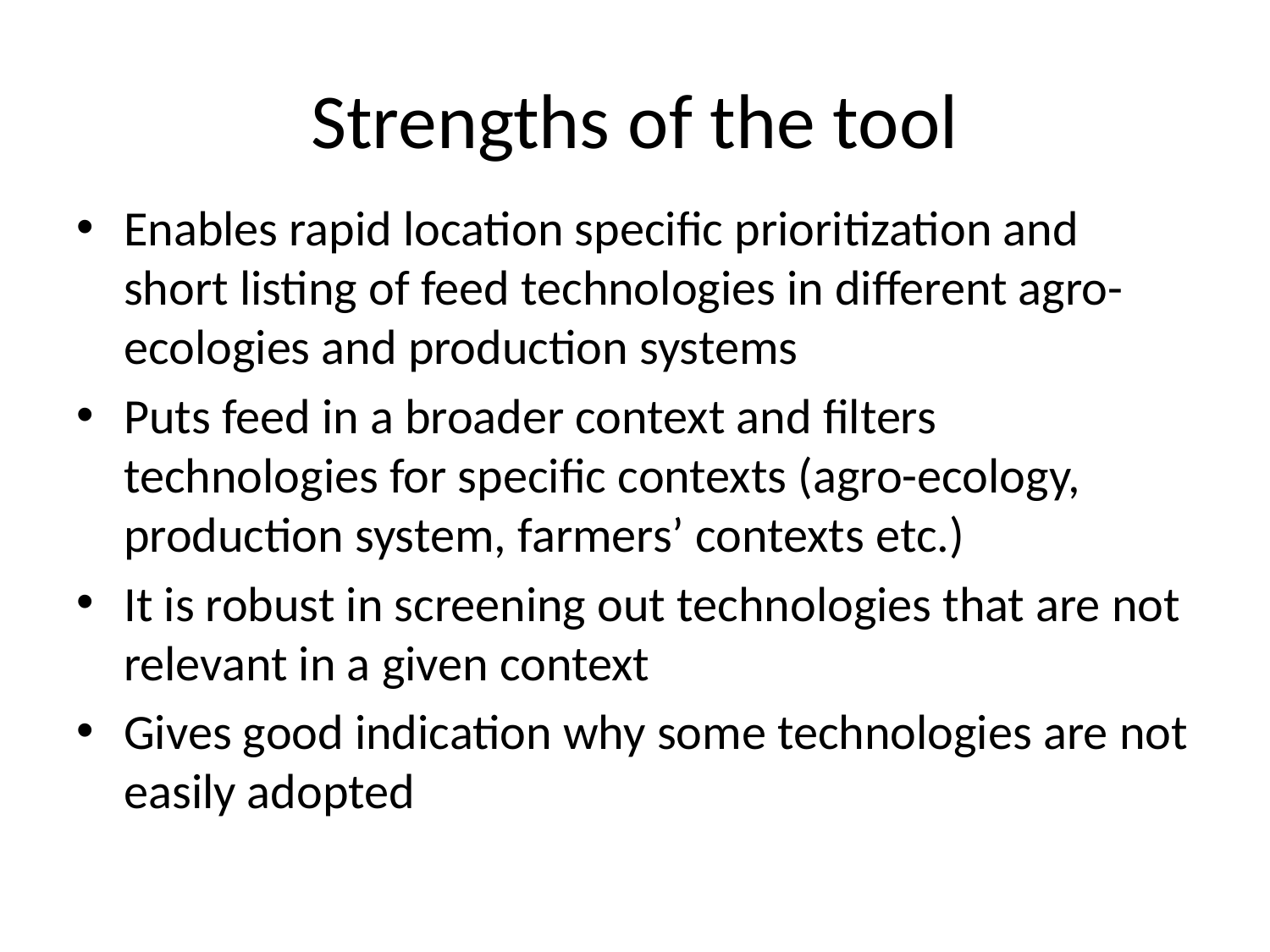

# Strengths of the tool
Enables rapid location specific prioritization and short listing of feed technologies in different agro-ecologies and production systems
Puts feed in a broader context and filters technologies for specific contexts (agro-ecology, production system, farmers’ contexts etc.)
It is robust in screening out technologies that are not relevant in a given context
Gives good indication why some technologies are not easily adopted